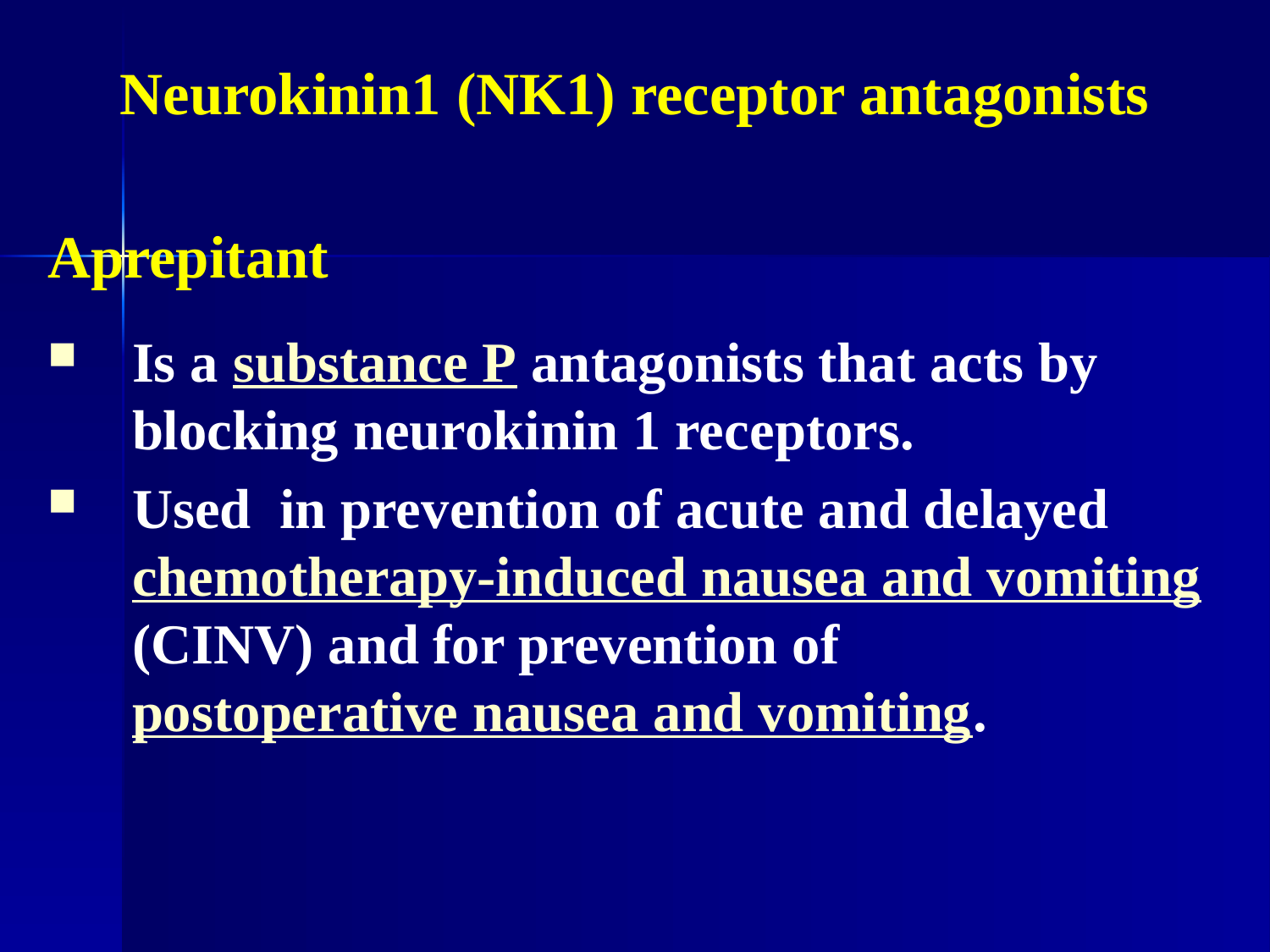

Neurokinin1 (NK1) receptor antagonists

Aprepitant

Is a substance P antagonists that acts by blocking neurokinin 1 receptors.
Used  in prevention of acute and delayed chemotherapy-induced nausea and vomiting (CINV) and for prevention of postoperative nausea and vomiting.